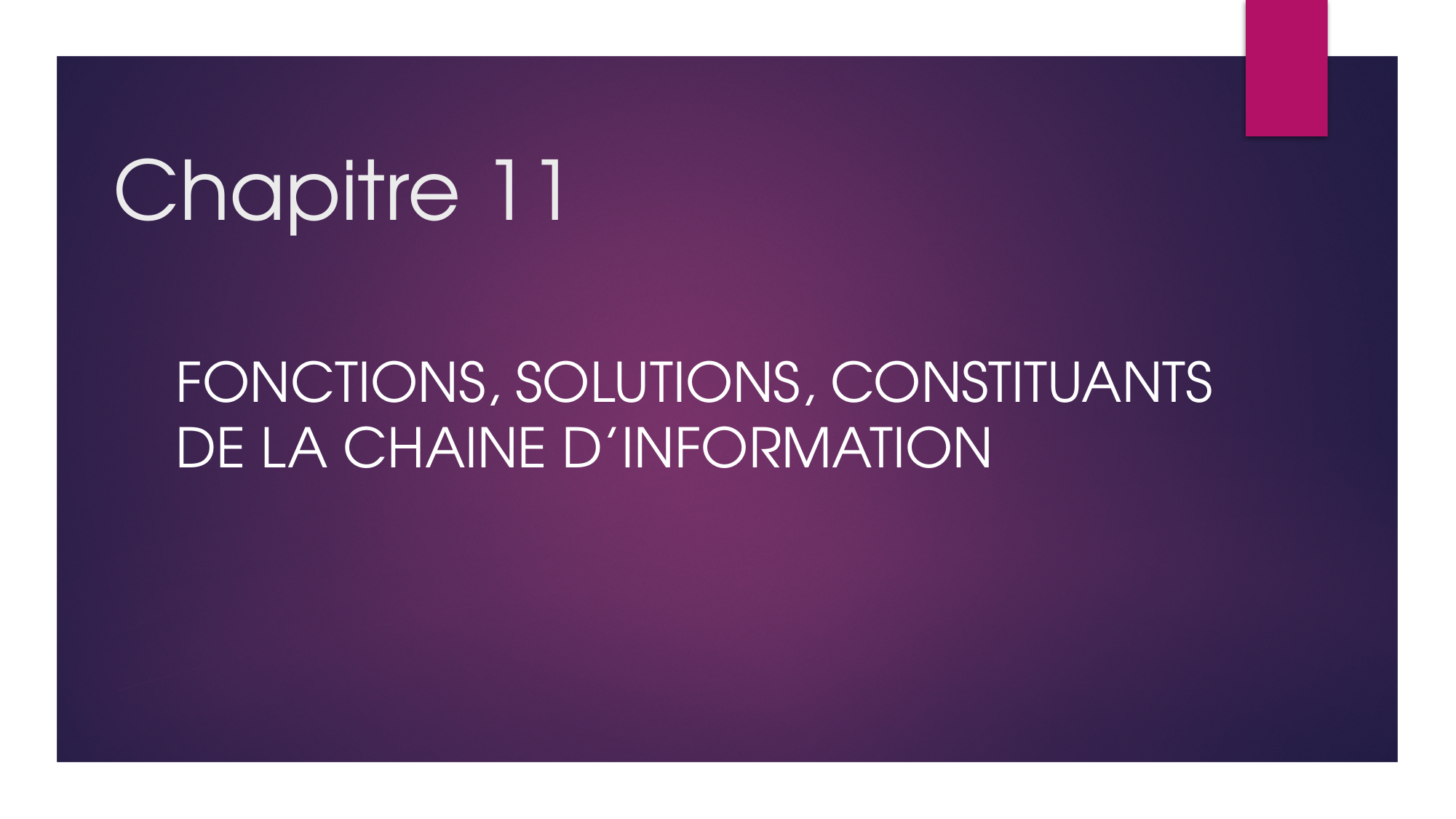

# Chapitre 11
Fonctions, solutions, constituants de la chaine d’INFORMATION